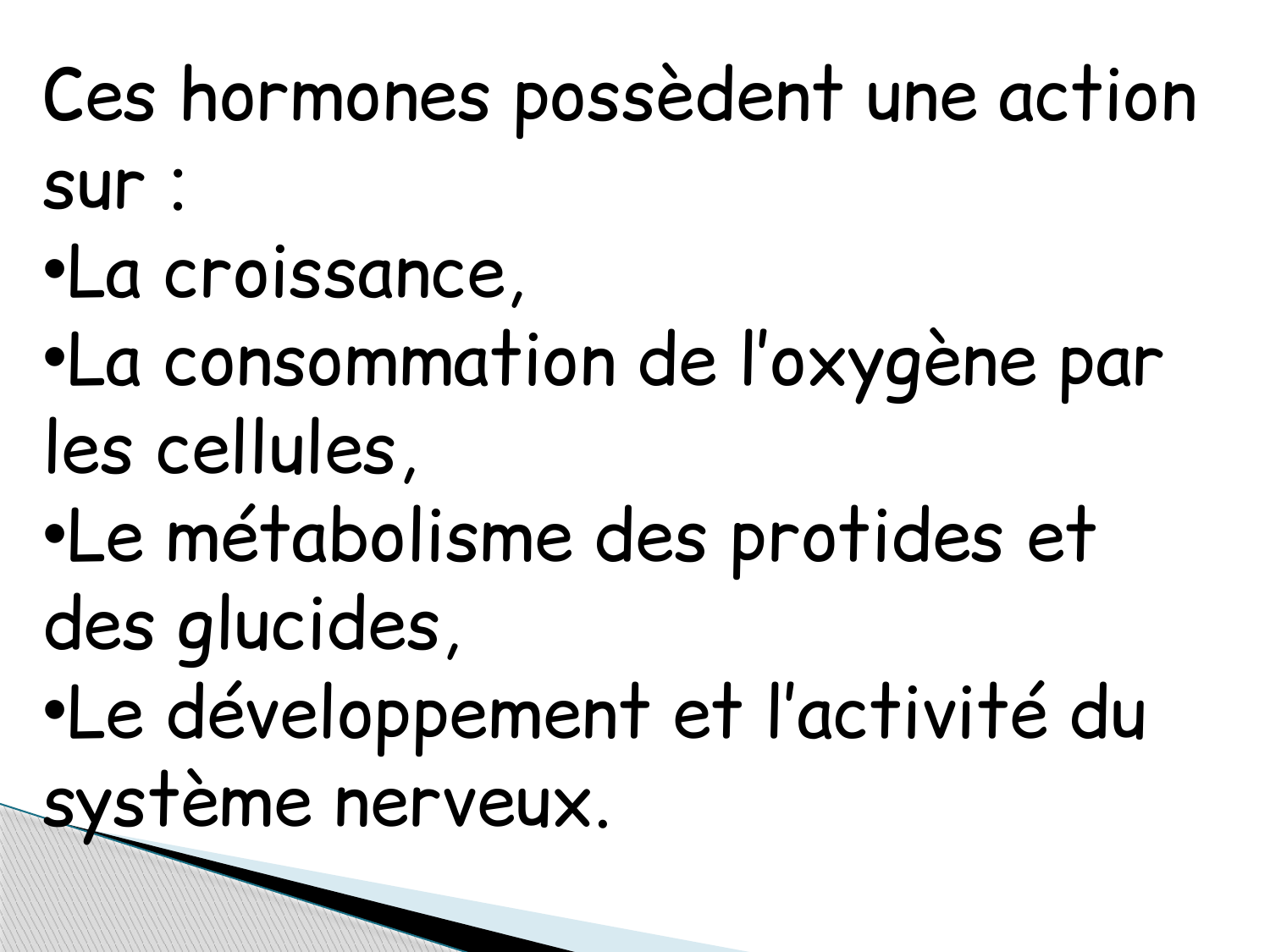

Ces hormones possèdent une action sur :
La croissance,
La consommation de l’oxygène par les cellules,
Le métabolisme des protides et des glucides,
Le développement et l’activité du système nerveux.